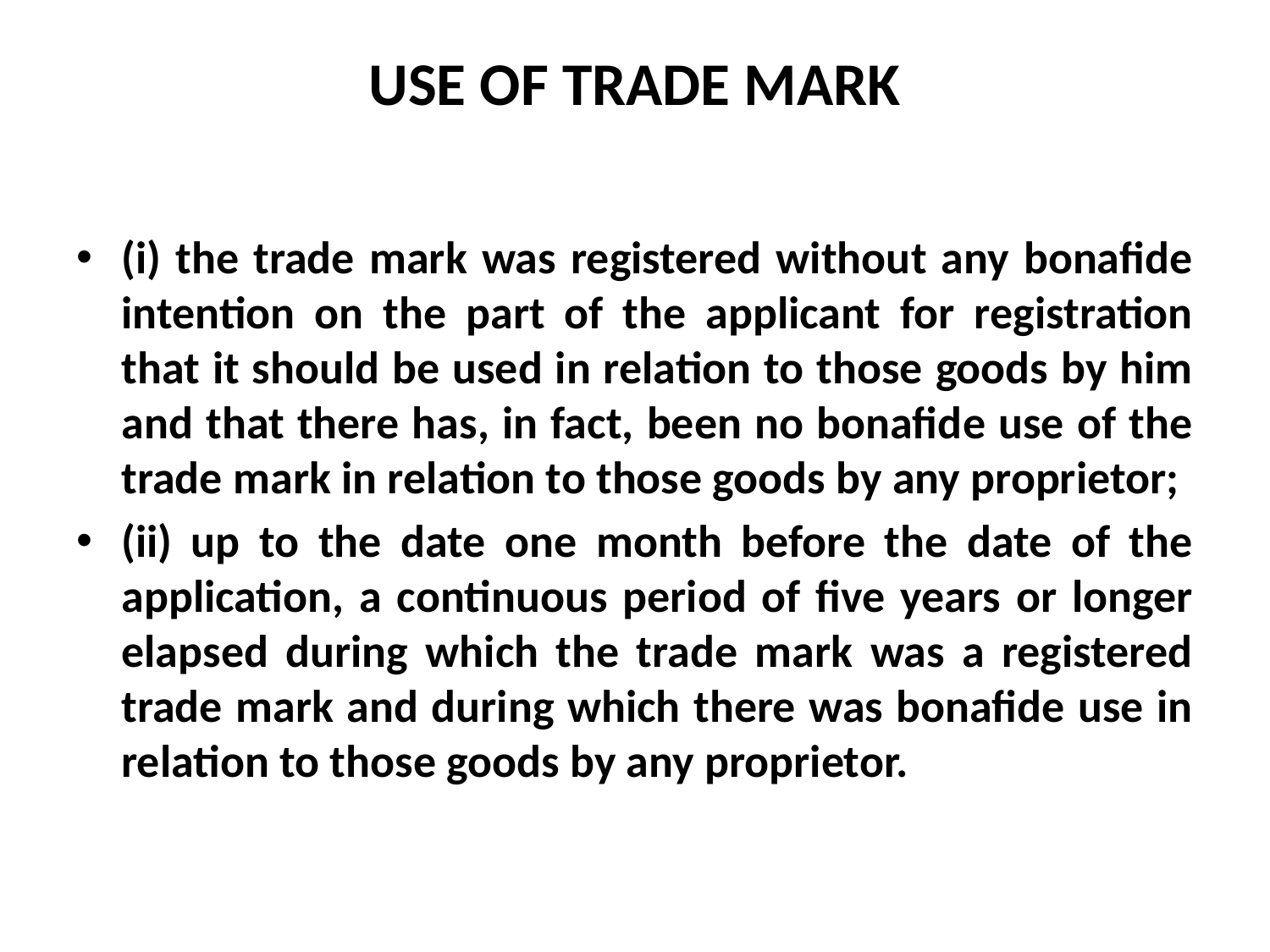

# USE OF TRADE MARK
(i) the trade mark was registered without any bonafide intention on the part of the applicant for registration that it should be used in relation to those goods by him and that there has, in fact, been no bonafide use of the trade mark in relation to those goods by any proprietor;
(ii) up to the date one month before the date of the application, a continuous period of five years or longer elapsed during which the trade mark was a registered trade mark and during which there was bonafide use in relation to those goods by any proprietor.